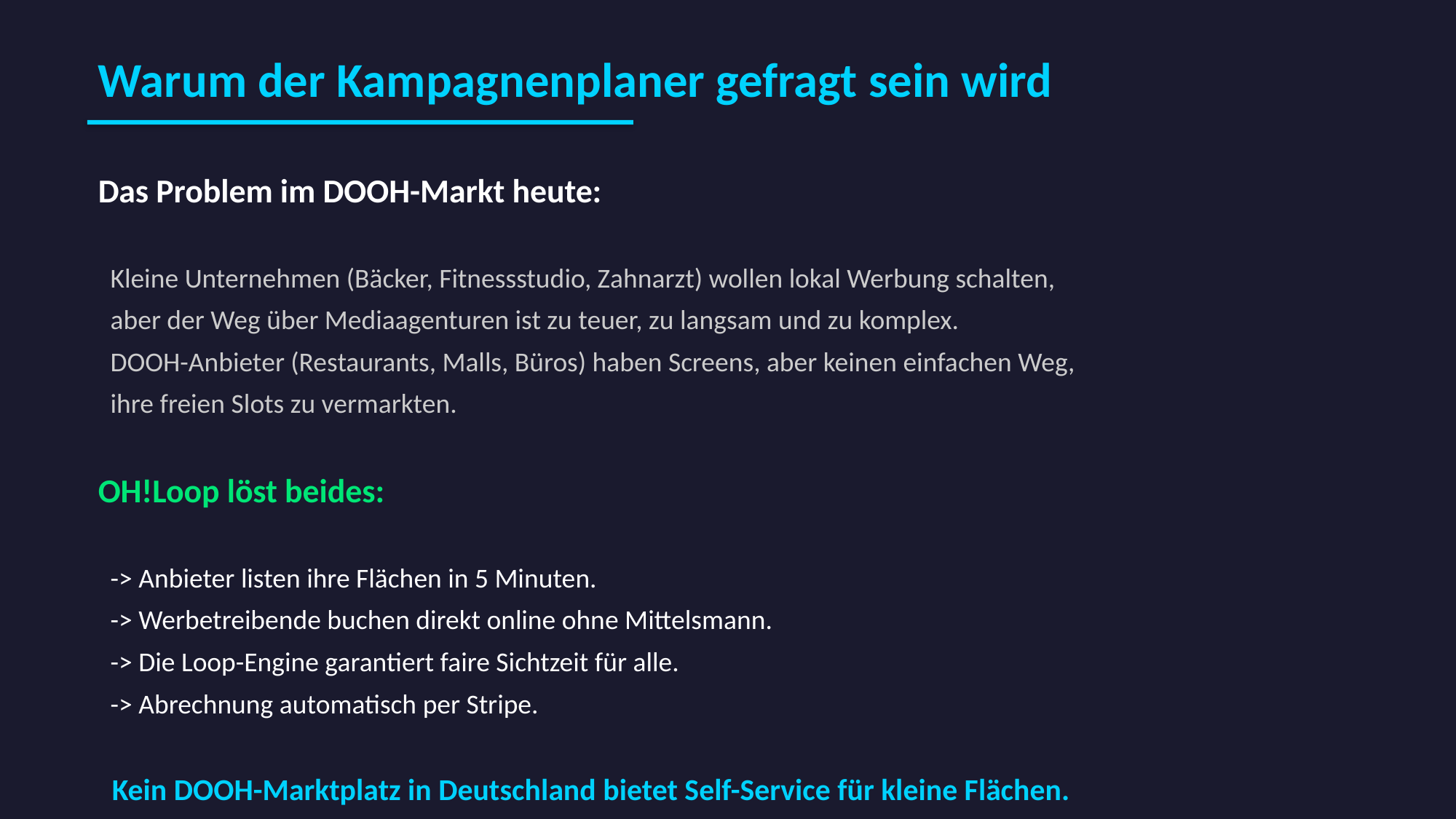

Warum der Kampagnenplaner gefragt sein wird

Das Problem im DOOH-Markt heute:

  Kleine Unternehmen (Bäcker, Fitnessstudio, Zahnarzt) wollen lokal Werbung schalten,
  aber der Weg über Mediaagenturen ist zu teuer, zu langsam und zu komplex.
  DOOH-Anbieter (Restaurants, Malls, Büros) haben Screens, aber keinen einfachen Weg,
  ihre freien Slots zu vermarkten.

OH!Loop löst beides:

  -> Anbieter listen ihre Flächen in 5 Minuten.
  -> Werbetreibende buchen direkt online ohne Mittelsmann.
  -> Die Loop-Engine garantiert faire Sichtzeit für alle.
  -> Abrechnung automatisch per Stripe.

  Kein DOOH-Marktplatz in Deutschland bietet Self-Service für kleine Flächen.
  Bestehende Plattformen (Ströer, WallDecaux) bedienen nur Großkunden.